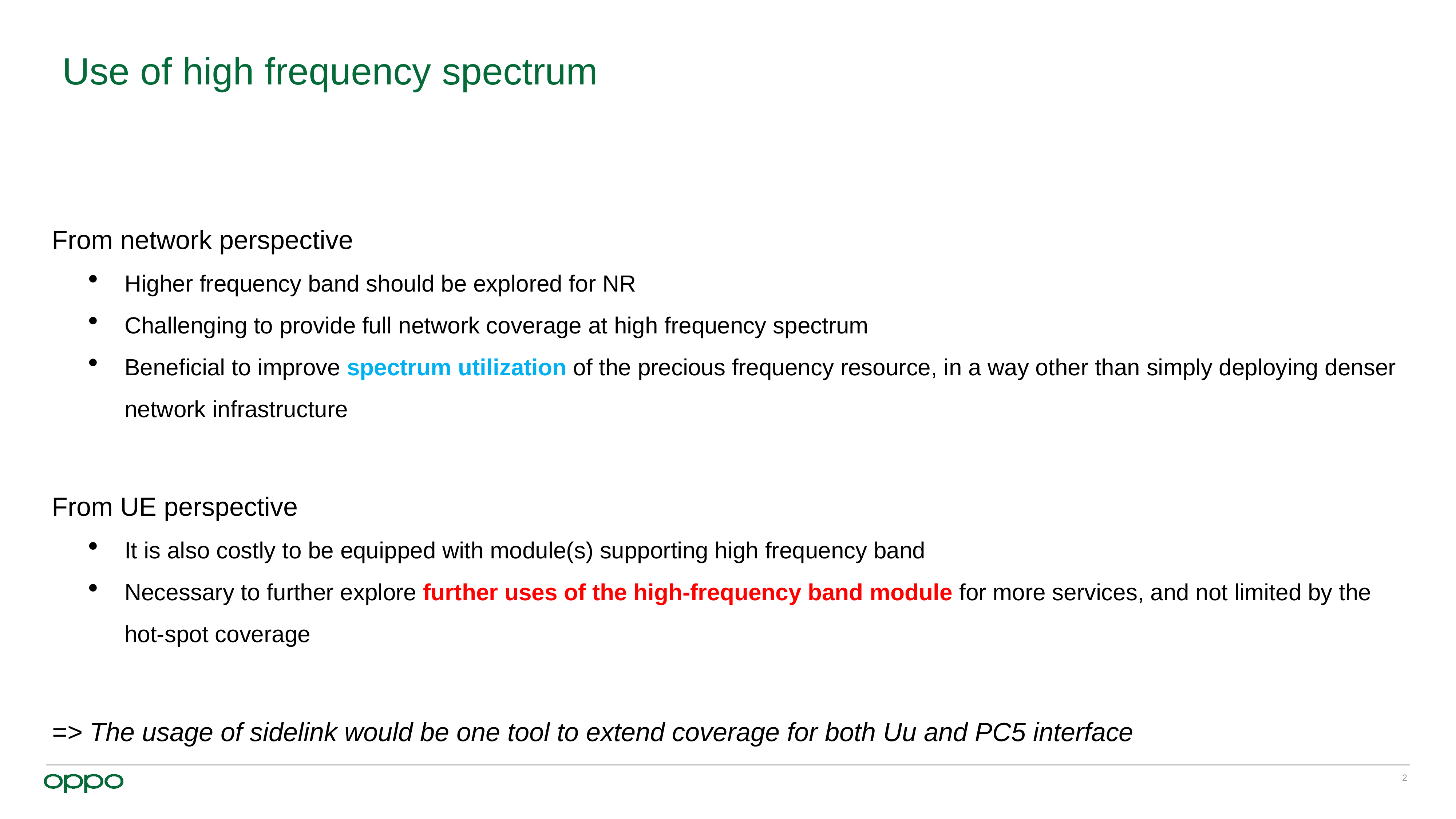

# Use of high frequency spectrum
From network perspective
Higher frequency band should be explored for NR
Challenging to provide full network coverage at high frequency spectrum
Beneficial to improve spectrum utilization of the precious frequency resource, in a way other than simply deploying denser network infrastructure

From UE perspective
It is also costly to be equipped with module(s) supporting high frequency band
Necessary to further explore further uses of the high-frequency band module for more services, and not limited by the hot-spot coverage

=> The usage of sidelink would be one tool to extend coverage for both Uu and PC5 interface